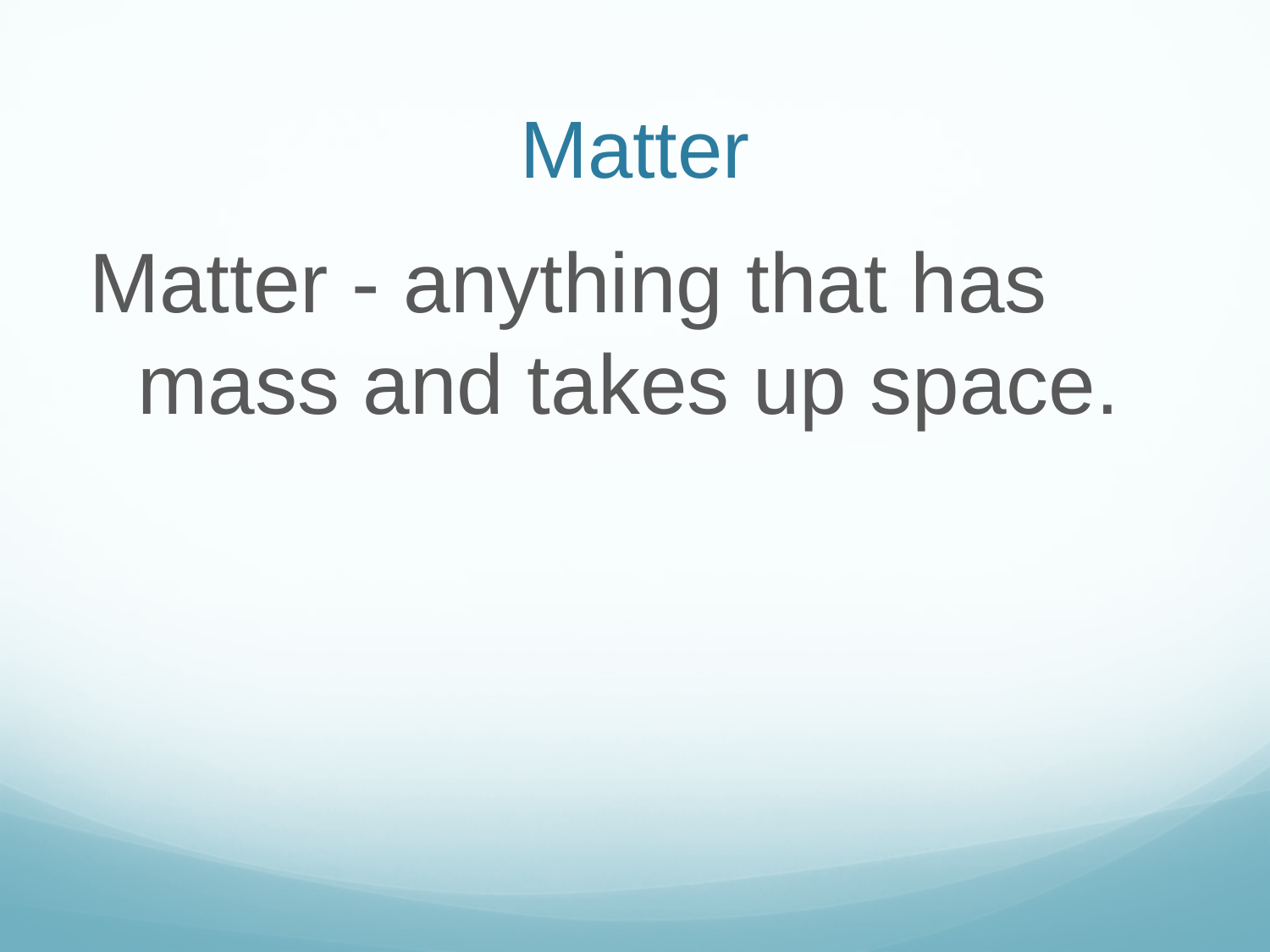

# Matter
Matter - anything that has mass and takes up space.